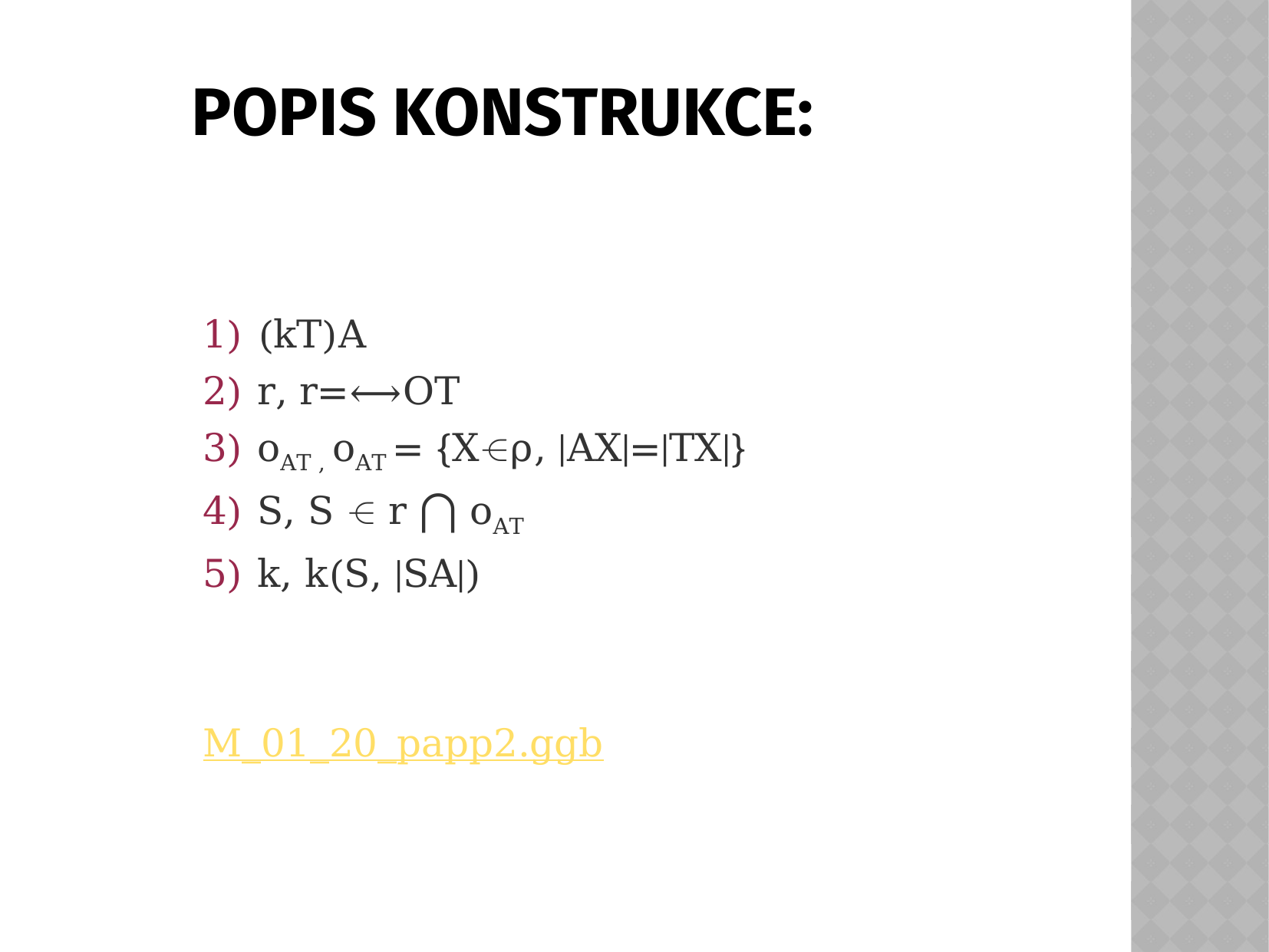

Popis konstrukce:
(kT)A
r, r=⟷OT
oAT , oAT = {X⋲ρ, |AX|=|TX|}
S, S ⋲ r ⋂ oAT
k, k(S, |SA|)

M_01_20_papp2.ggb